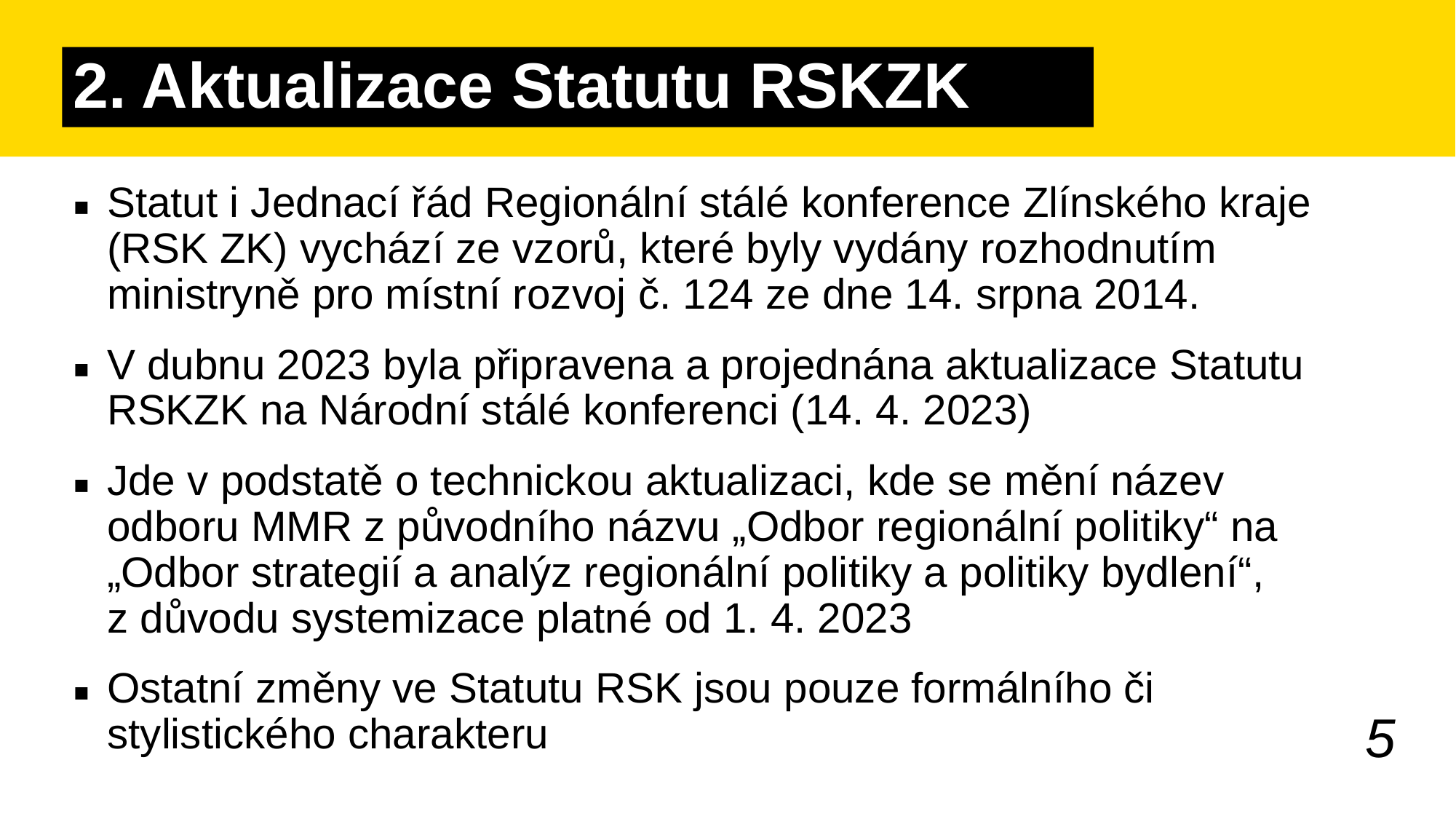

# 2. Aktualizace Statutu RSKZK
Statut i Jednací řád Regionální stálé konference Zlínského kraje (RSK ZK) vychází ze vzorů, které byly vydány rozhodnutím ministryně pro místní rozvoj č. 124 ze dne 14. srpna 2014.
V dubnu 2023 byla připravena a projednána aktualizace Statutu RSKZK na Národní stálé konferenci (14. 4. 2023)
Jde v podstatě o technickou aktualizaci, kde se mění název odboru MMR z původního názvu „Odbor regionální politiky“ na „Odbor strategií a analýz regionální politiky a politiky bydlení“, z důvodu systemizace platné od 1. 4. 2023
Ostatní změny ve Statutu RSK jsou pouze formálního či stylistického charakteru
5